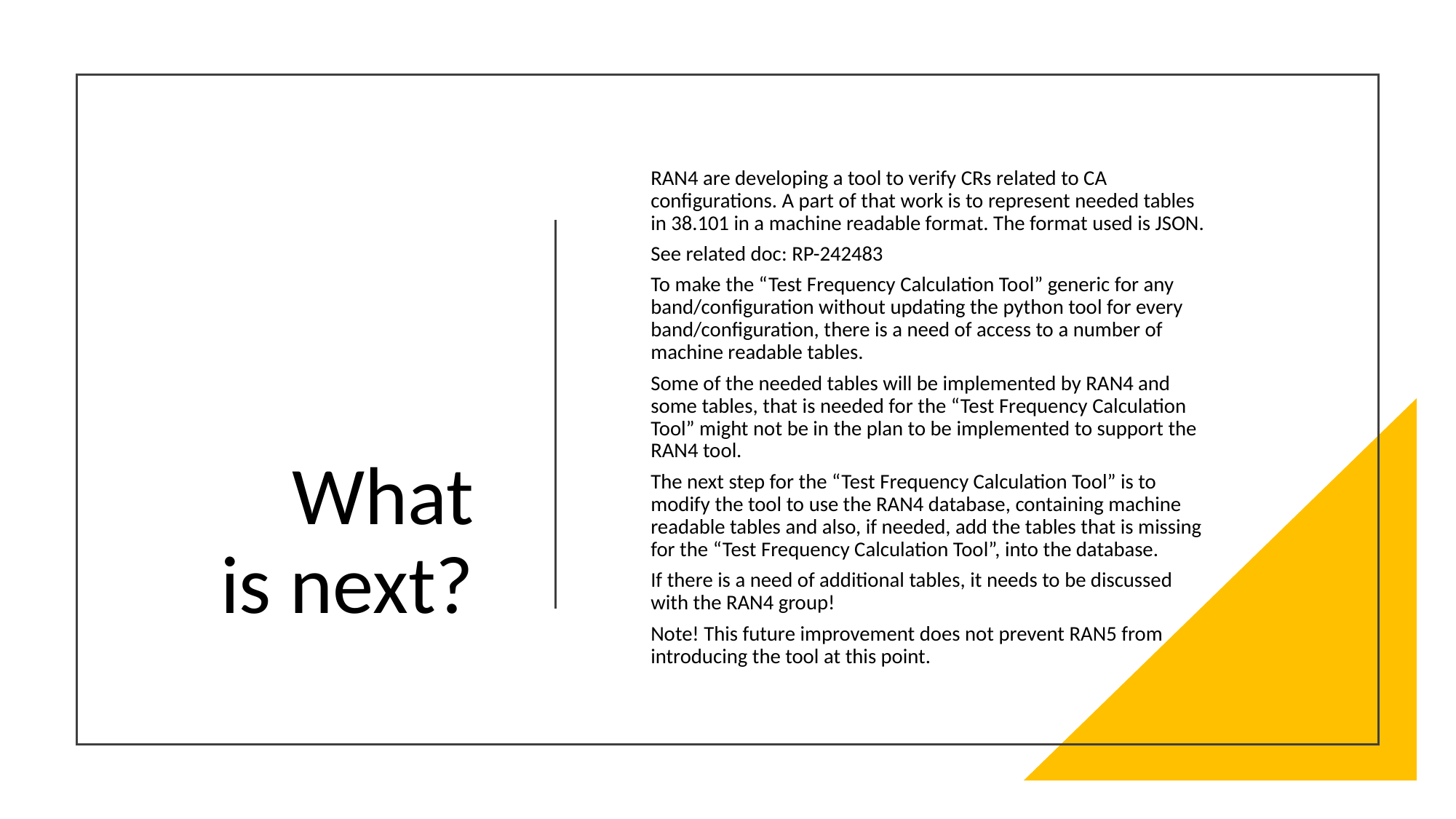

# What is next?
RAN4 are developing a tool to verify CRs related to CA configurations. A part of that work is to represent needed tables in 38.101 in a machine readable format. The format used is JSON.
See related doc: RP-242483
To make the “Test Frequency Calculation Tool” generic for any band/configuration without updating the python tool for every band/configuration, there is a need of access to a number of machine readable tables.
Some of the needed tables will be implemented by RAN4 and some tables, that is needed for the “Test Frequency Calculation Tool” might not be in the plan to be implemented to support the RAN4 tool.
The next step for the “Test Frequency Calculation Tool” is to modify the tool to use the RAN4 database, containing machine readable tables and also, if needed, add the tables that is missing for the “Test Frequency Calculation Tool”, into the database.
If there is a need of additional tables, it needs to be discussed with the RAN4 group!
Note! This future improvement does not prevent RAN5 from introducing the tool at this point.